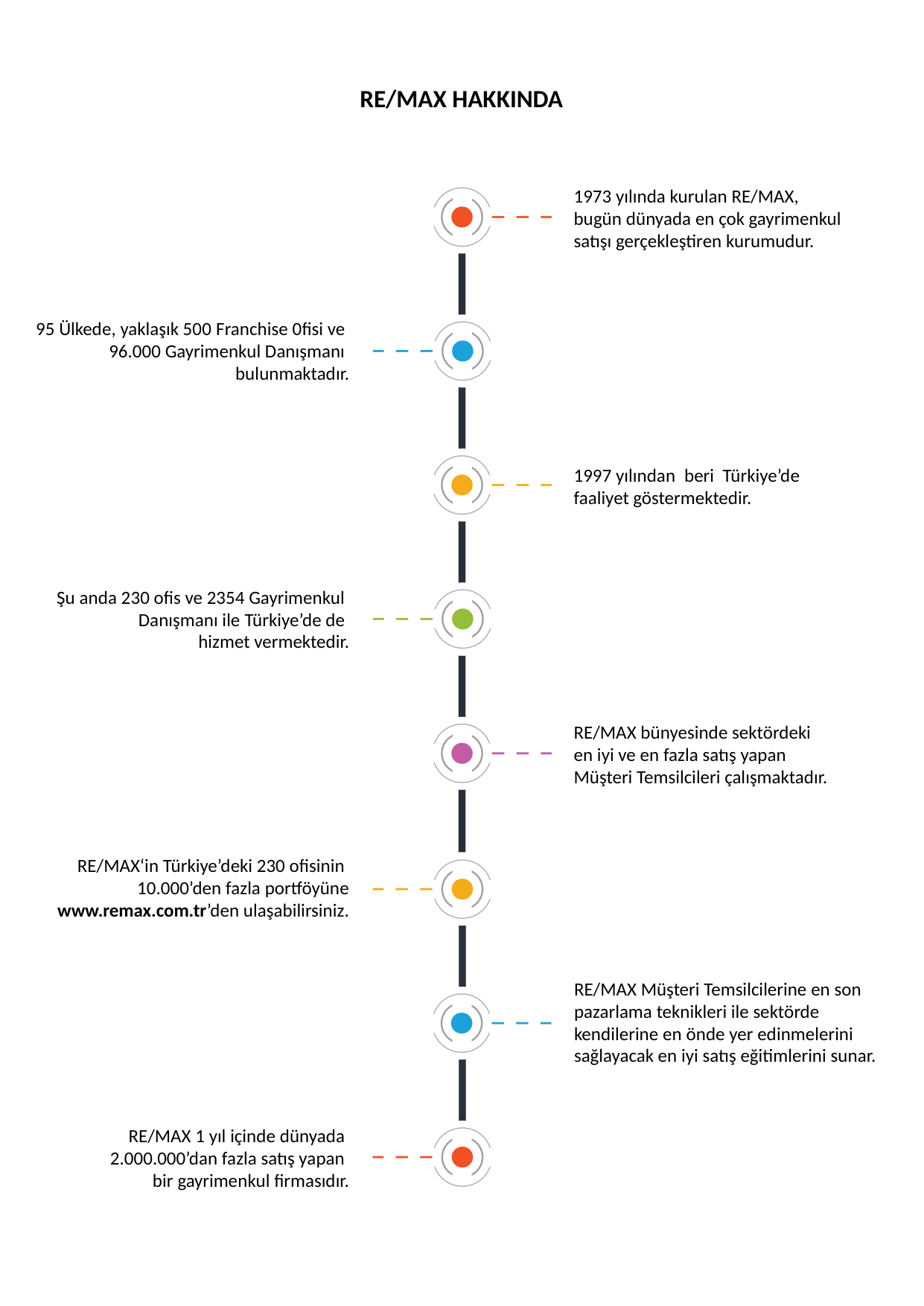

RE/MAX HAKKINDA
1973 yılında kurulan RE/MAX,
bugün dünyada en çok gayrimenkul
satışı gerçekleştiren kurumudur.​
95 Ülkede, yaklaşık 500 Franchise 0fisi ve
96.000 Gayrimenkul Danışmanı
bulunmaktadır.
1997 yılından  beri  Türkiye’de
faaliyet göstermektedir.​
Şu anda 230 ofis ve 2354 Gayrimenkul
Danışmanı ile Türkiye’de de
hizmet vermektedir.​
RE/MAX bünyesinde sektördeki
en iyi ve en fazla satış yapan
Müşteri Temsilcileri çalışmaktadır.​
RE/MAX‘in Türkiye’deki 230 ofisinin
10.000’den fazla portföyüne
www.remax.com.tr’den ulaşabilirsiniz.
RE/MAX Müşteri Temsilcilerine en son
pazarlama teknikleri ile sektörde
kendilerine en önde yer edinmelerini
sağlayacak en iyi satış eğitimlerini sunar.​
RE/MAX 1 yıl içinde dünyada
2.000.000’dan fazla satış yapan
bir gayrimenkul firmasıdır.​